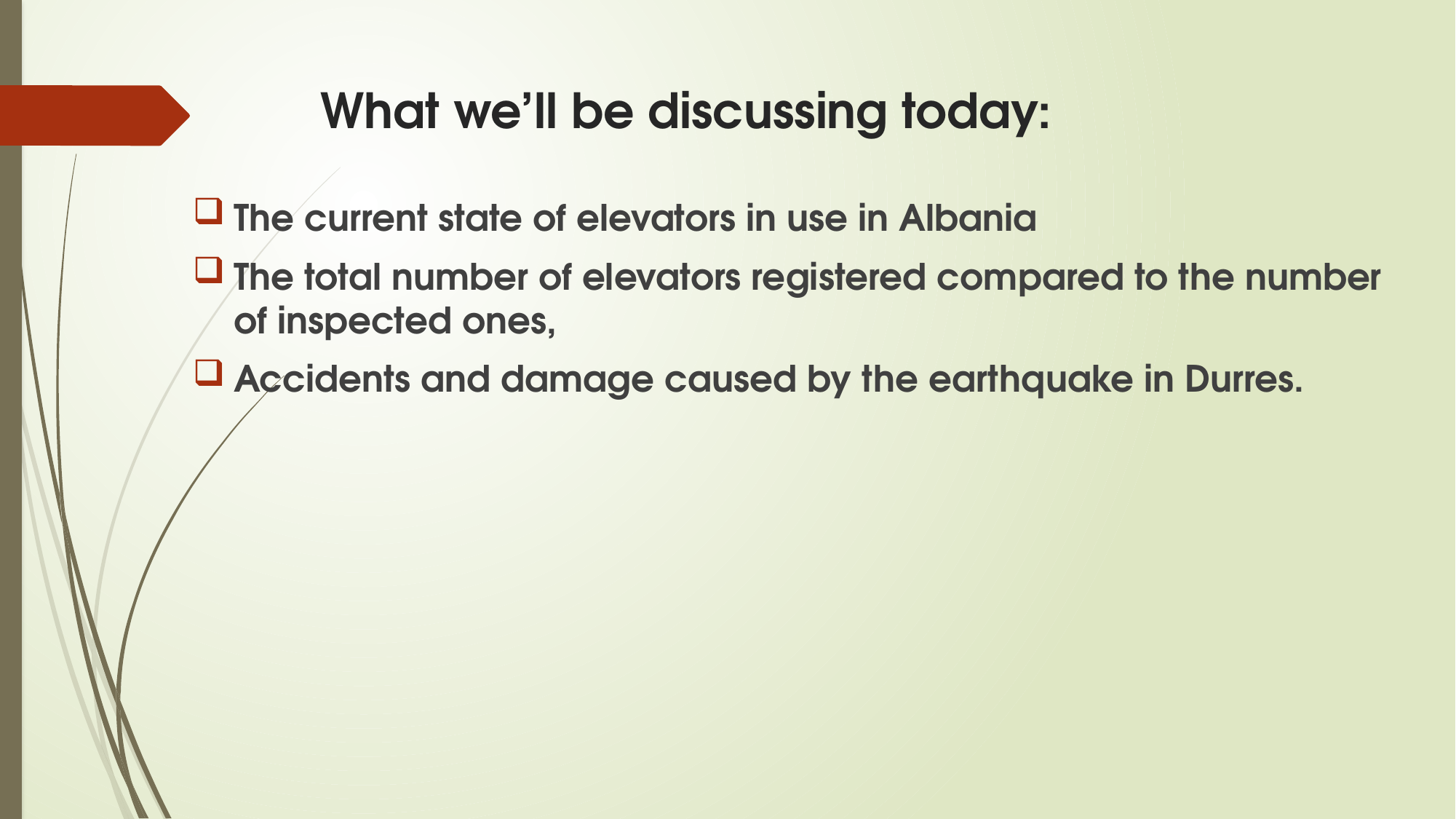

# What we’ll be discussing today:
The current state of elevators in use in Albania
The total number of elevators registered compared to the number of inspected ones,
Accidents and damage caused by the earthquake in Durres.